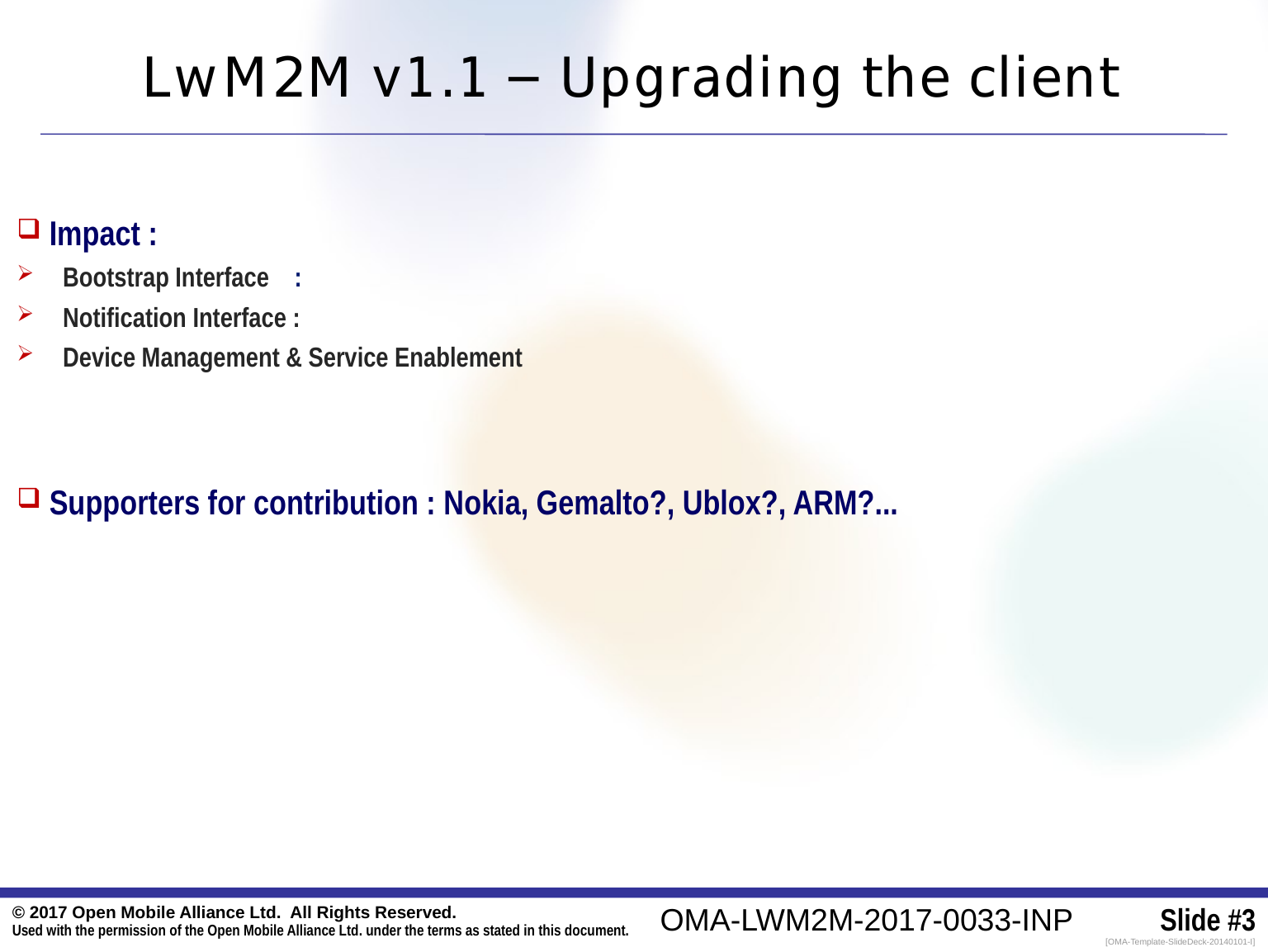

LwM2M v1.1 – Upgrading the client

 Impact :
Bootstrap Interface    :
Notification Interface :
Device Management & Service Enablement

 Supporters for contribution : Nokia, Gemalto?, Ublox?, ARM?...